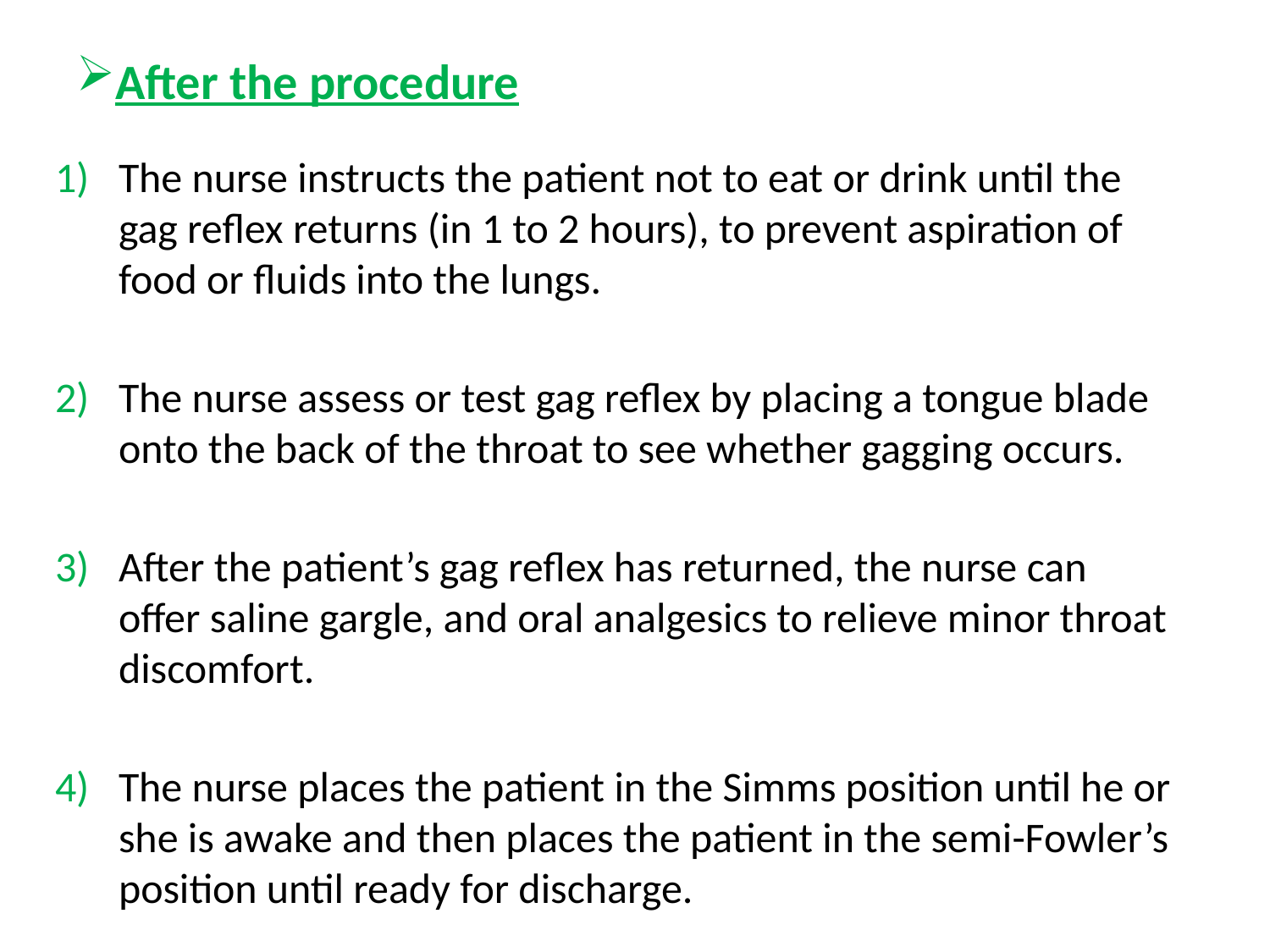

# After the procedure

The nurse instructs the patient not to eat or drink until the gag reflex returns (in 1 to 2 hours), to prevent aspiration of food or fluids into the lungs.

The nurse assess or test gag reflex by placing a tongue blade onto the back of the throat to see whether gagging occurs.

After the patient’s gag reflex has returned, the nurse can offer saline gargle, and oral analgesics to relieve minor throat discomfort.

The nurse places the patient in the Simms position until he or she is awake and then places the patient in the semi-Fowler’s position until ready for discharge.